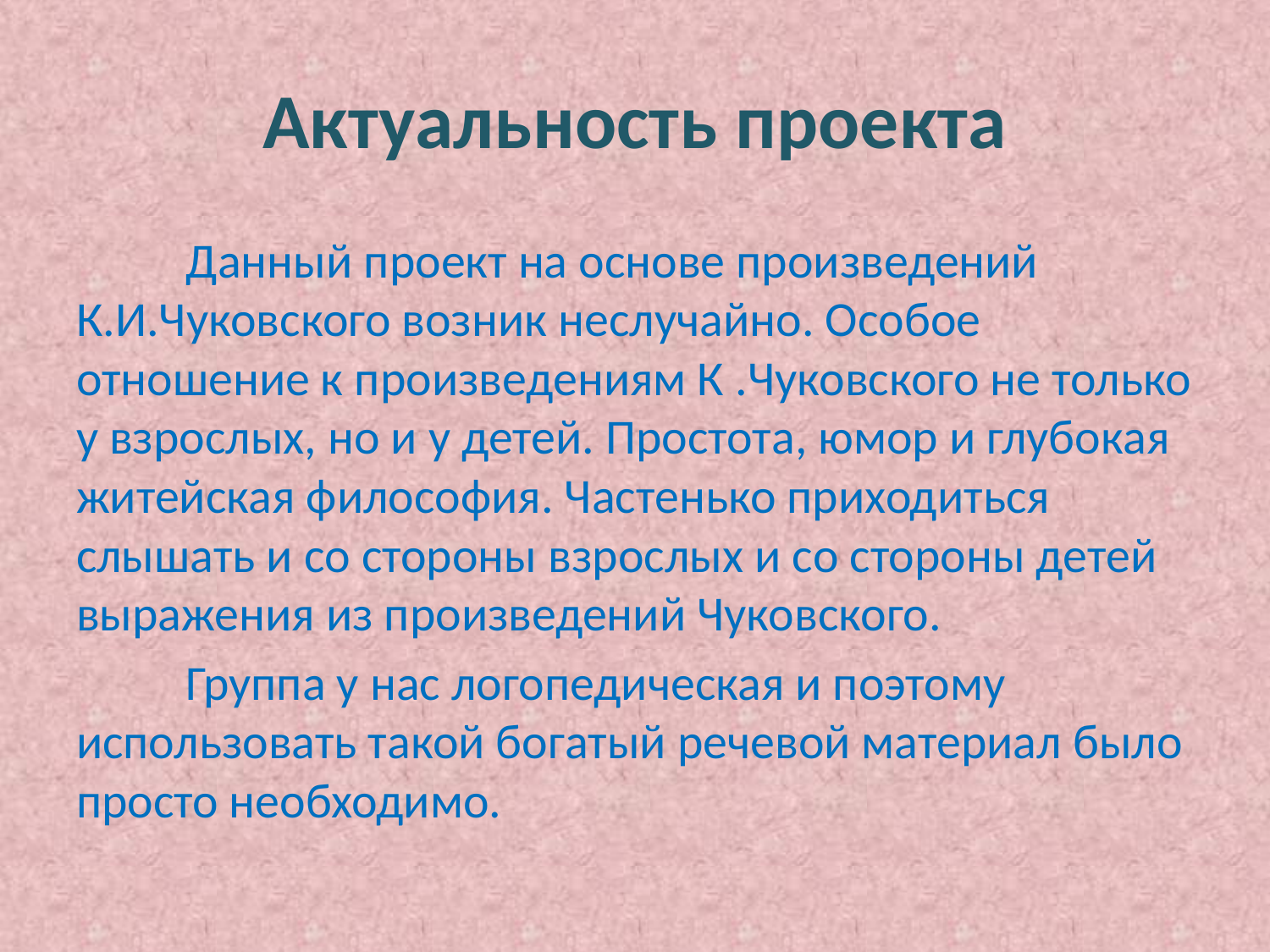

# Актуальность проекта
          Данный проект на основе произведений К.И.Чуковского возник неслучайно. Особое  отношение к произведениям К .Чуковского не только у взрослых, но и у детей. Простота, юмор и глубокая житейская философия. Частенько приходиться слышать и со стороны взрослых и со стороны детей выражения из произведений Чуковского.
          Группа у нас логопедическая и поэтому использовать такой богатый речевой материал было просто необходимо.